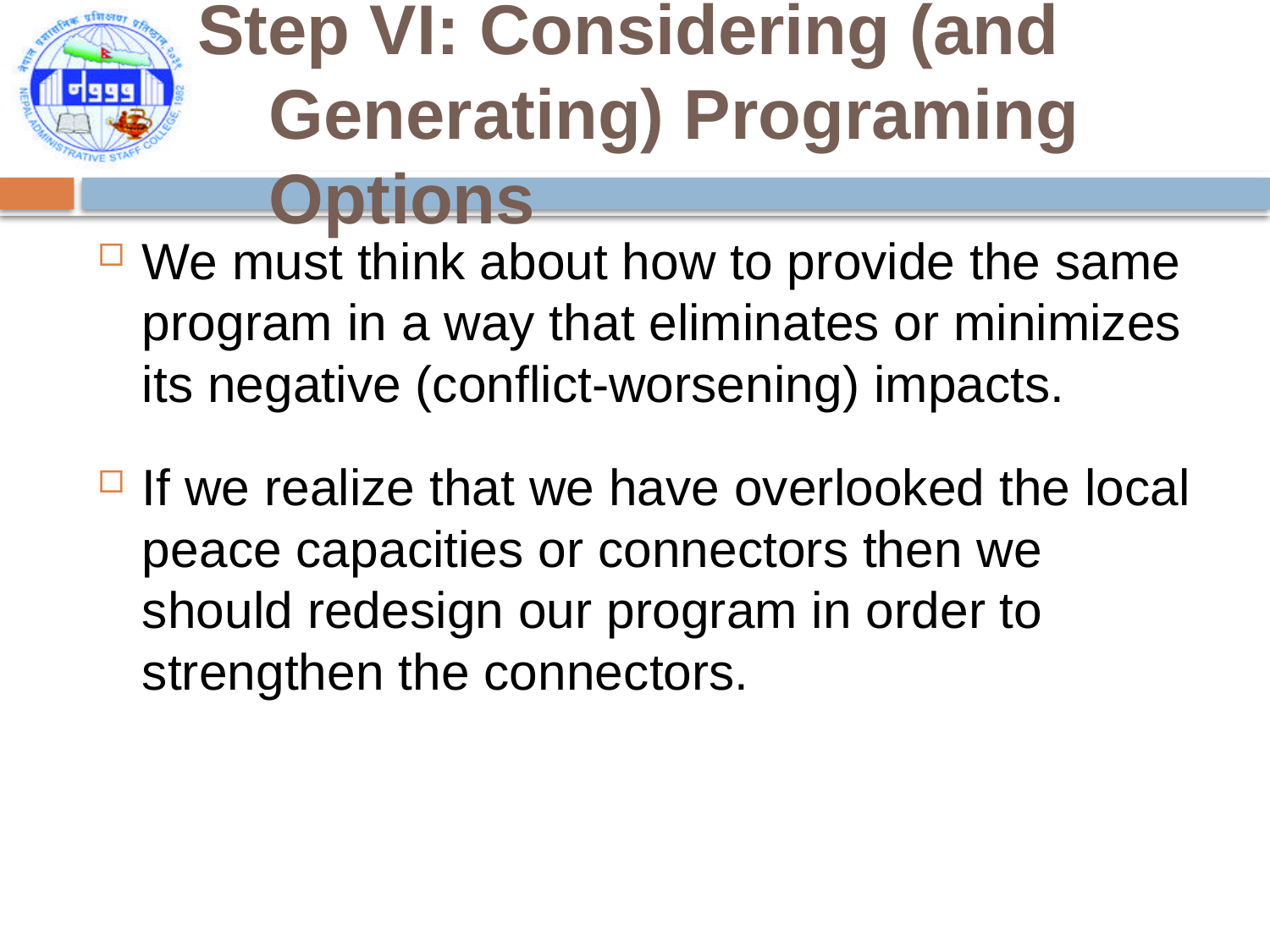

# Step VI: Considering (and Generating) Programing Options
We must think about how to provide the same program in a way that eliminates or minimizes its negative (conflict-worsening) impacts.
If we realize that we have overlooked the local peace capacities or connectors then we should redesign our program in order to strengthen the connectors.